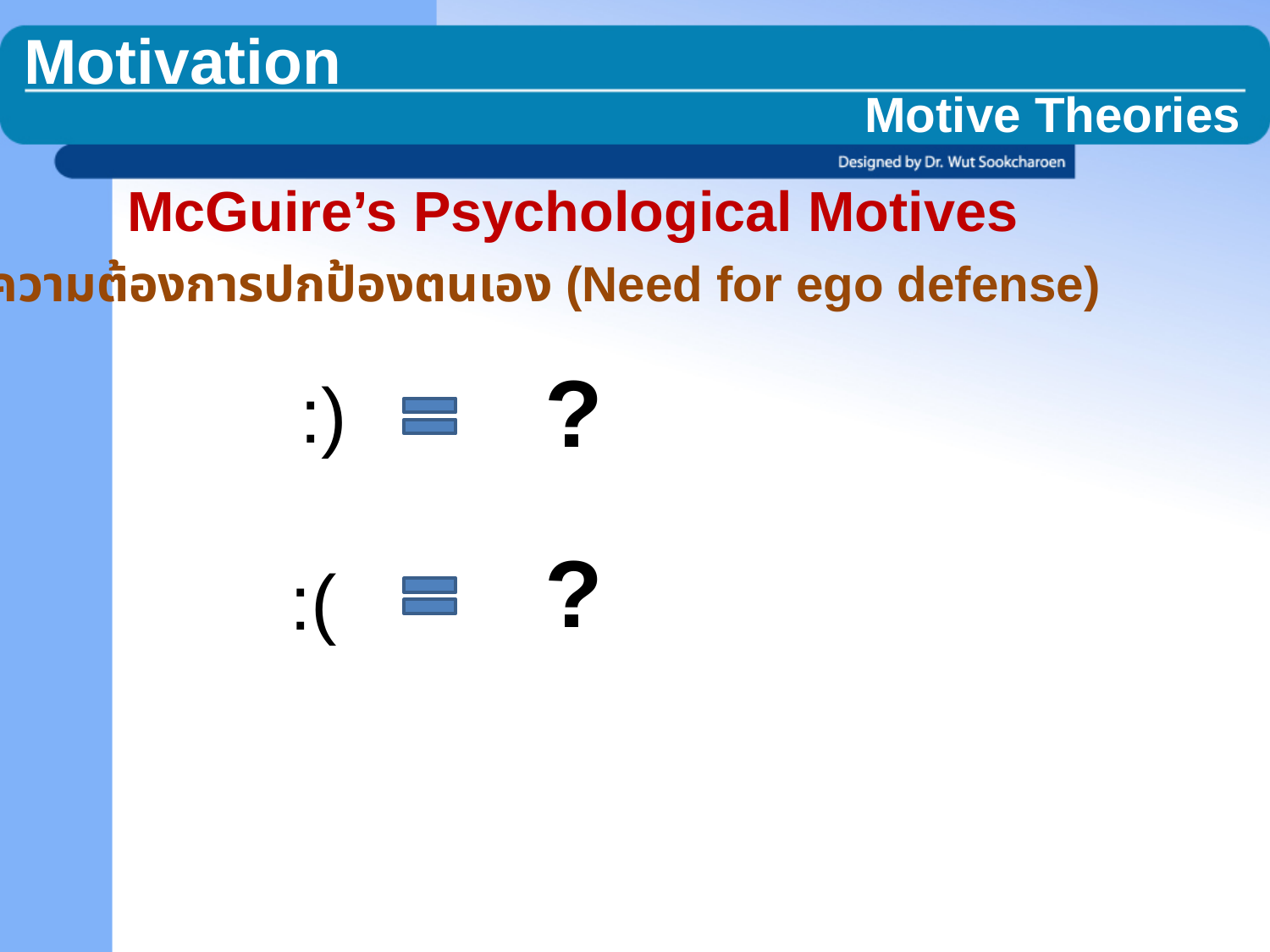

Motivation
Motive Theories
McGuire’s Psychological Motives
11. ความต้องการปกป้องตนเอง (Need for ego defense)
?
:)

?
:(